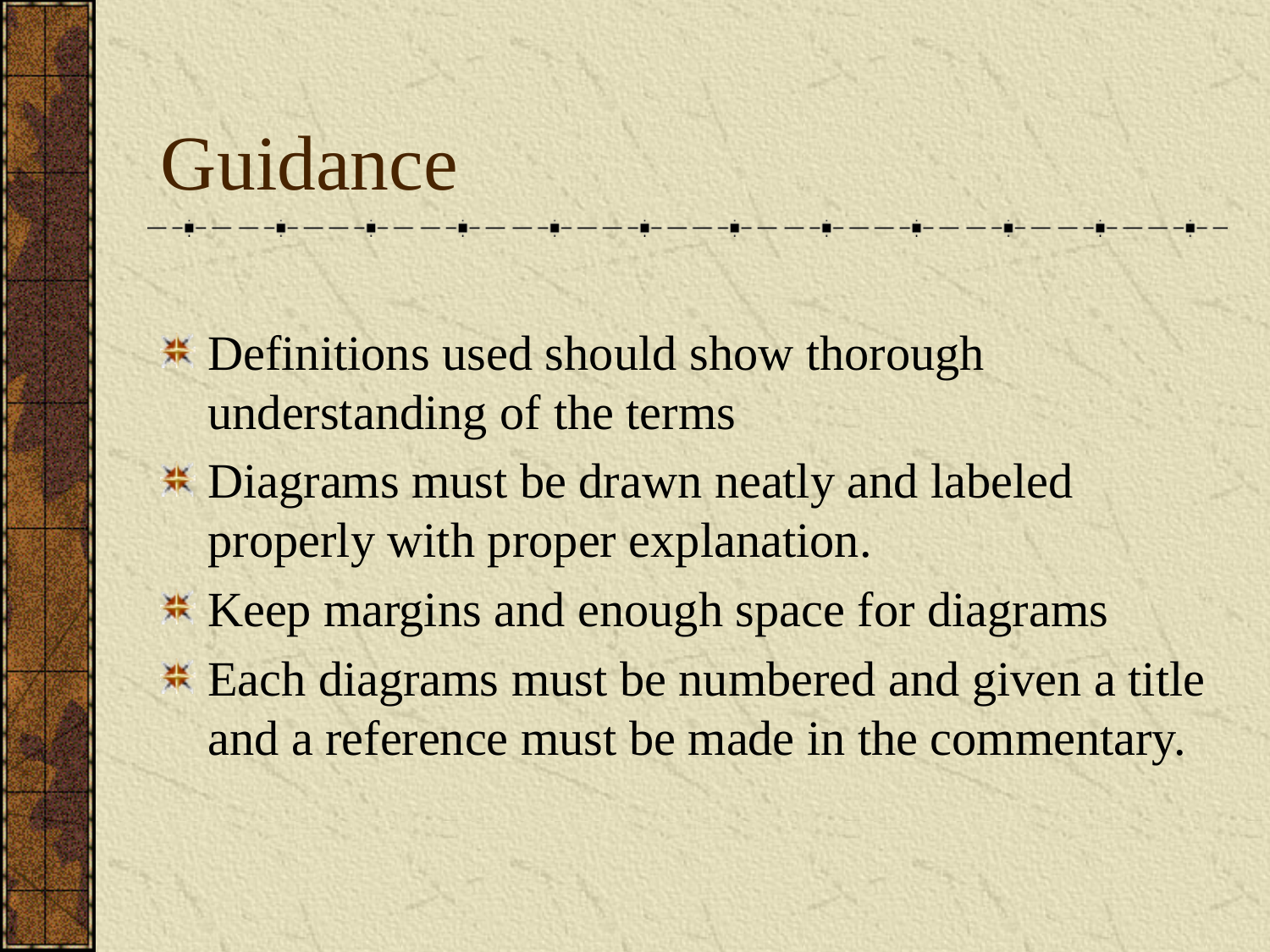

# Guidance

Definitions used should show thorough understanding of the terms
Diagrams must be drawn neatly and labeled properly with proper explanation.
Keep margins and enough space for diagrams
Each diagrams must be numbered and given a title and a reference must be made in the commentary.